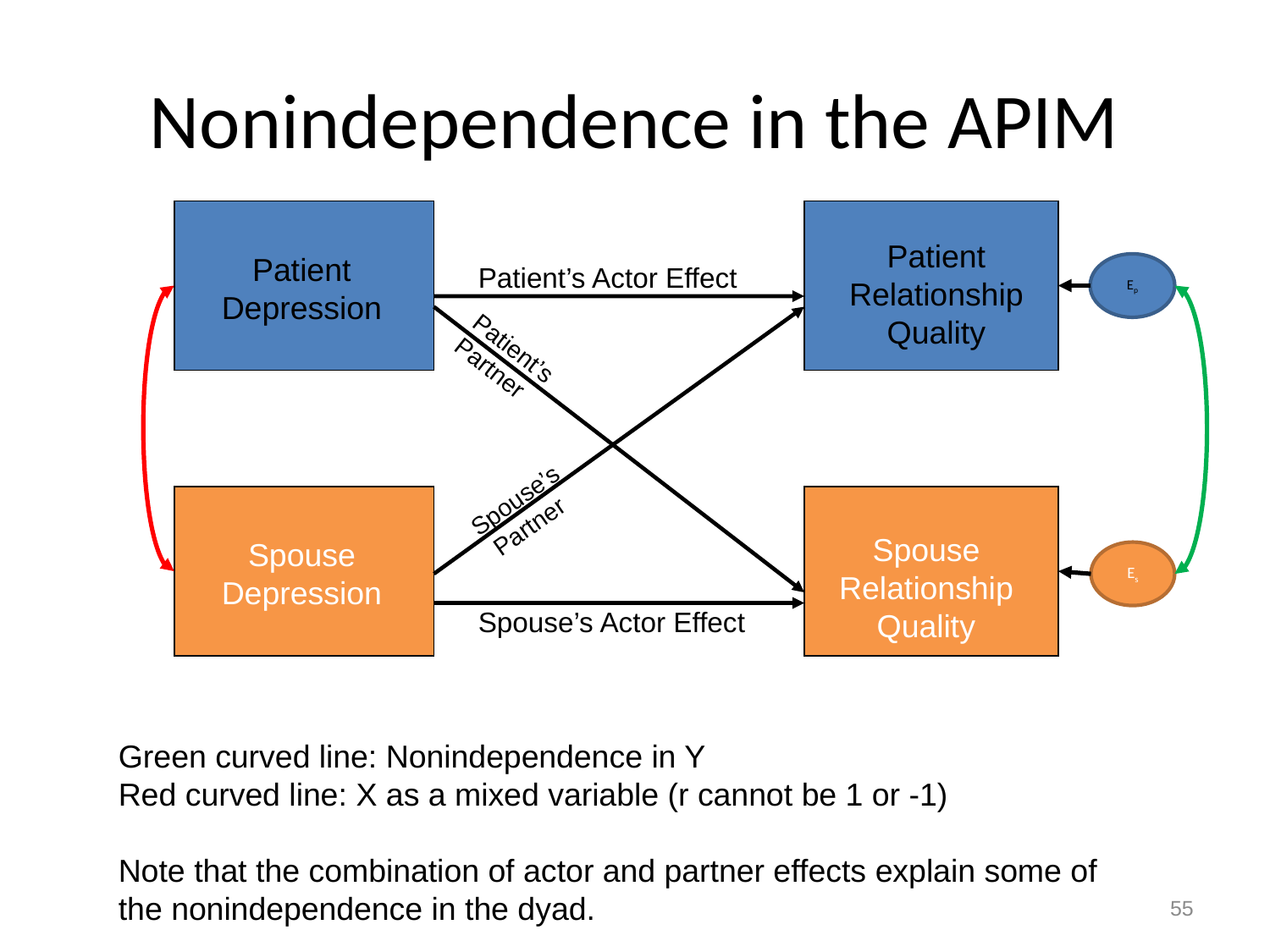

# Nonindependence in the APIM

Patient
Relationship
Quality
Patient Depression
Patient’s Actor Effect
Ep

Patient’s Partner
Spouse’s Partner

Spouse
Relationship
Quality

Spouse Depression
Es
Spouse’s Actor Effect

Green curved line: Nonindependence in Y
Red curved line: X as a mixed variable (r cannot be 1 or -1)

Note that the combination of actor and partner effects explain some of the nonindependence in the dyad.
55